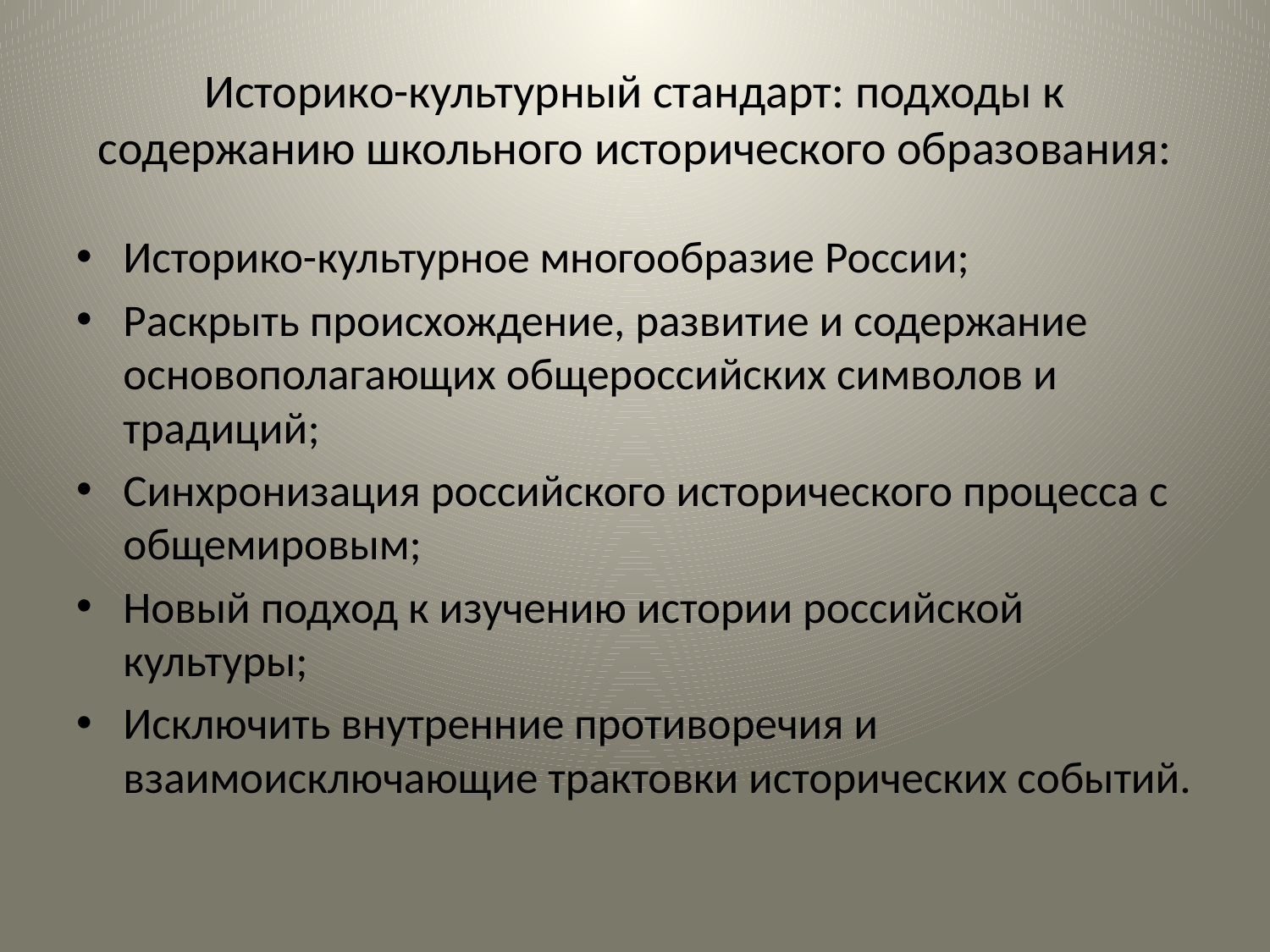

# Историко-культурный стандарт: подходы к содержанию школьного исторического образования:
Историко-культурное многообразие России;
Раскрыть происхождение, развитие и содержание основополагающих общероссийских символов и традиций;
Синхронизация российского исторического процесса с общемировым;
Новый подход к изучению истории российской культуры;
Исключить внутренние противоречия и взаимоисключающие трактовки исторических событий.